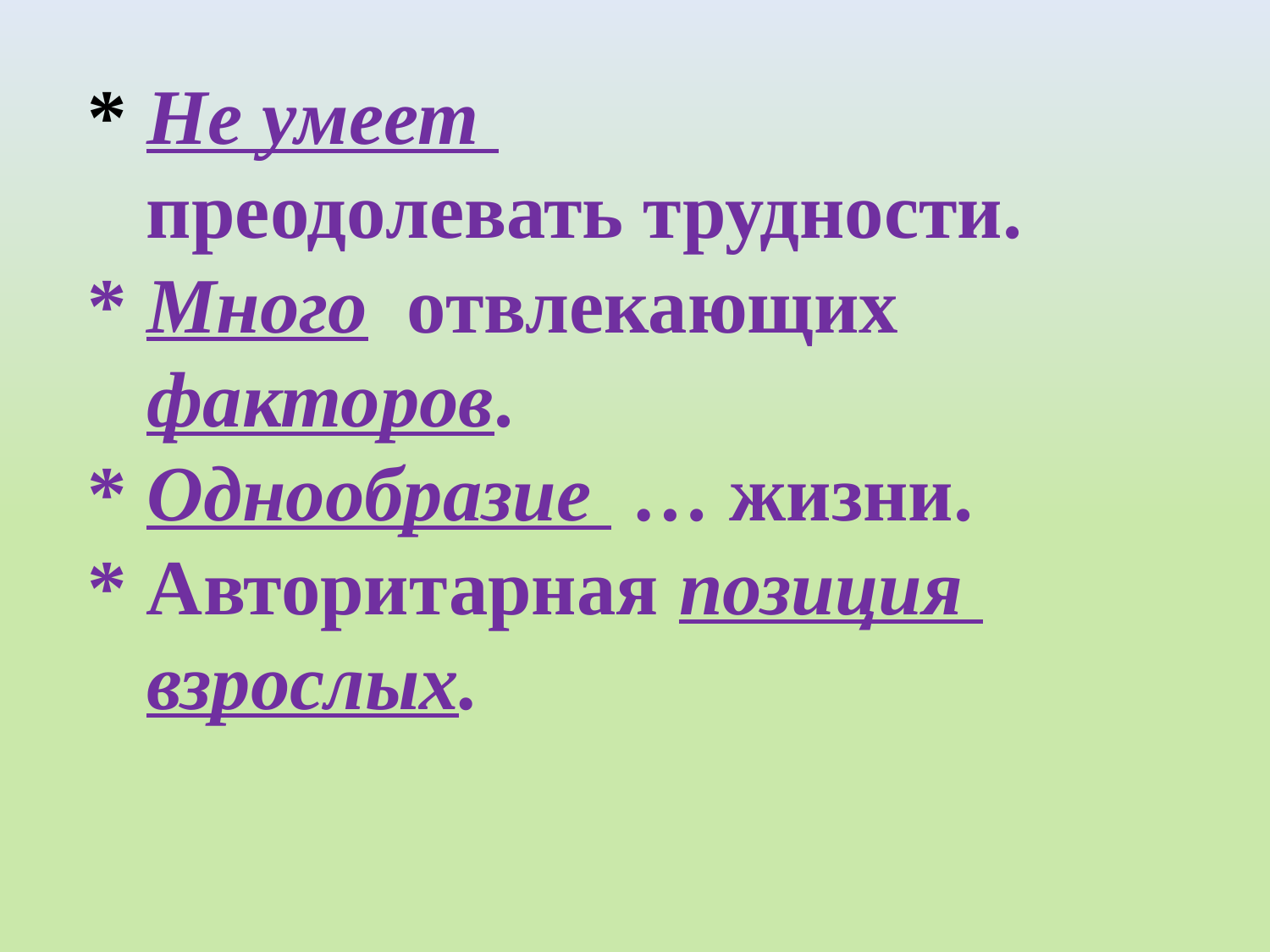

# * Не умеет преодолевать трудности. * Много  отвлекающих факторов. * Однообразие  … жизни. * Авторитарная позиция взрослых.